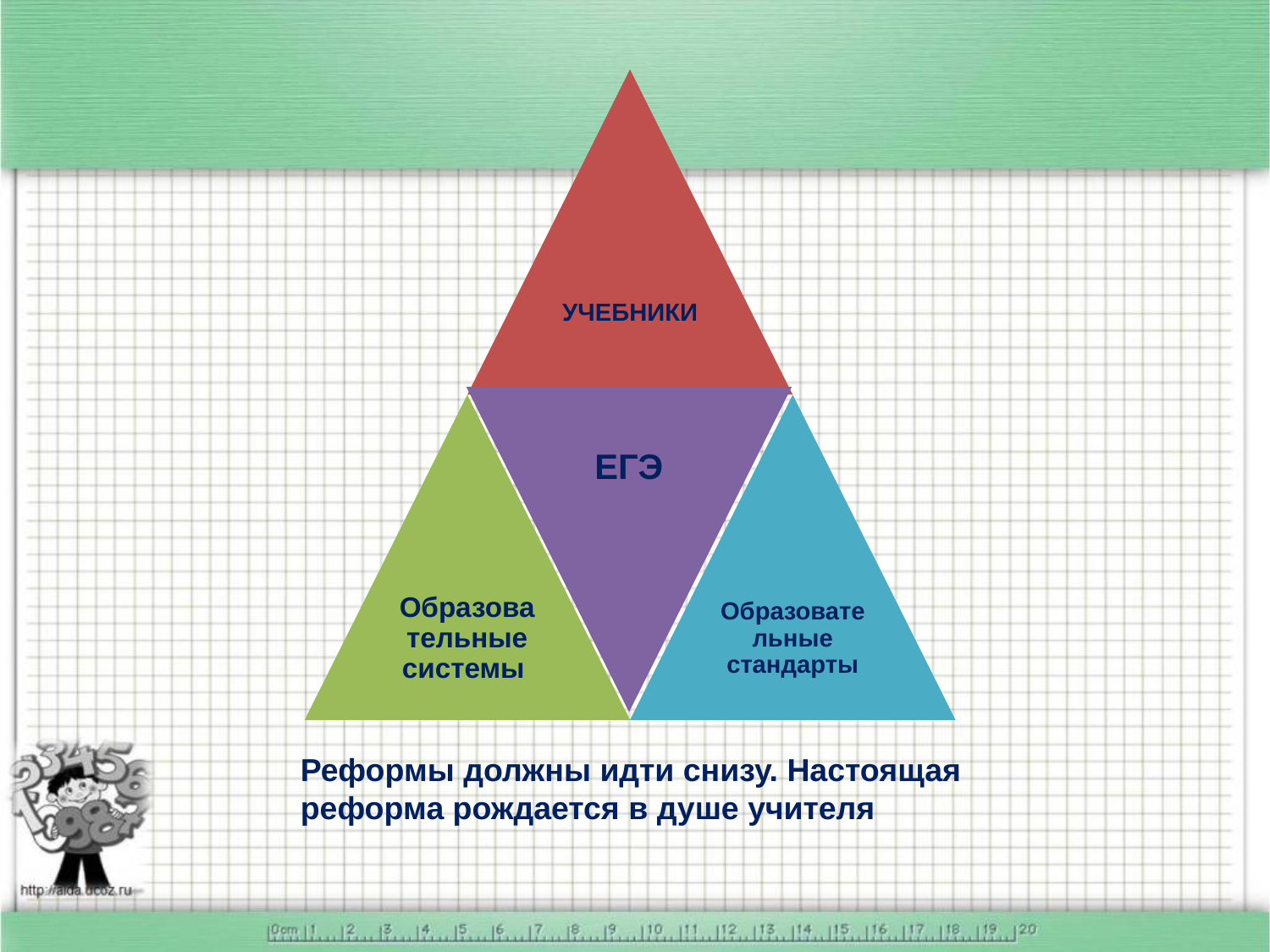

УЧЕБНИКИ
Образовательные системы
ЕГЭ
Образовательные стандарты
Реформы должны идти снизу. Настоящая реформа рождается в душе учителя